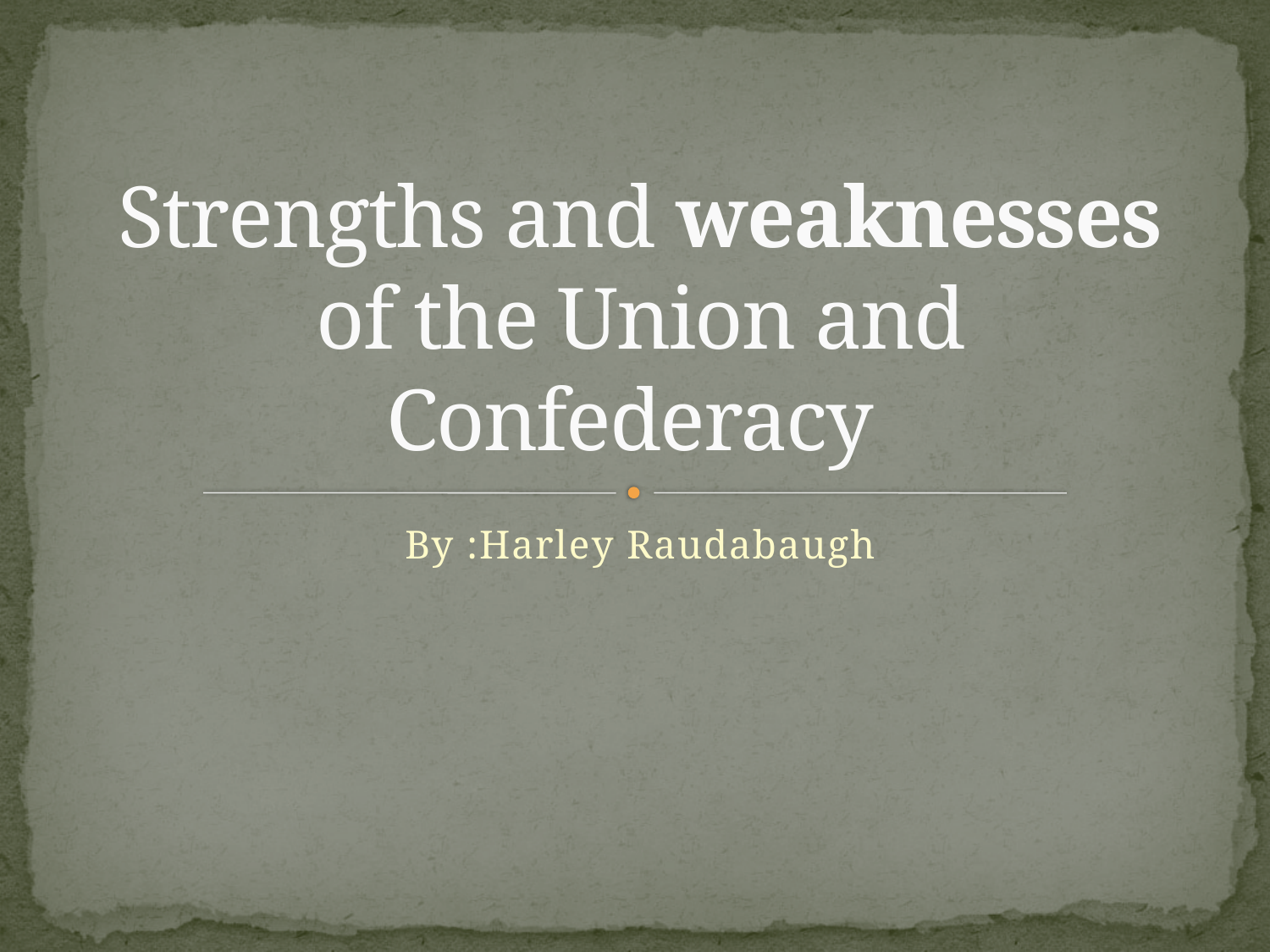

# Strengths and weaknesses of the Union and Confederacy
By :Harley Raudabaugh